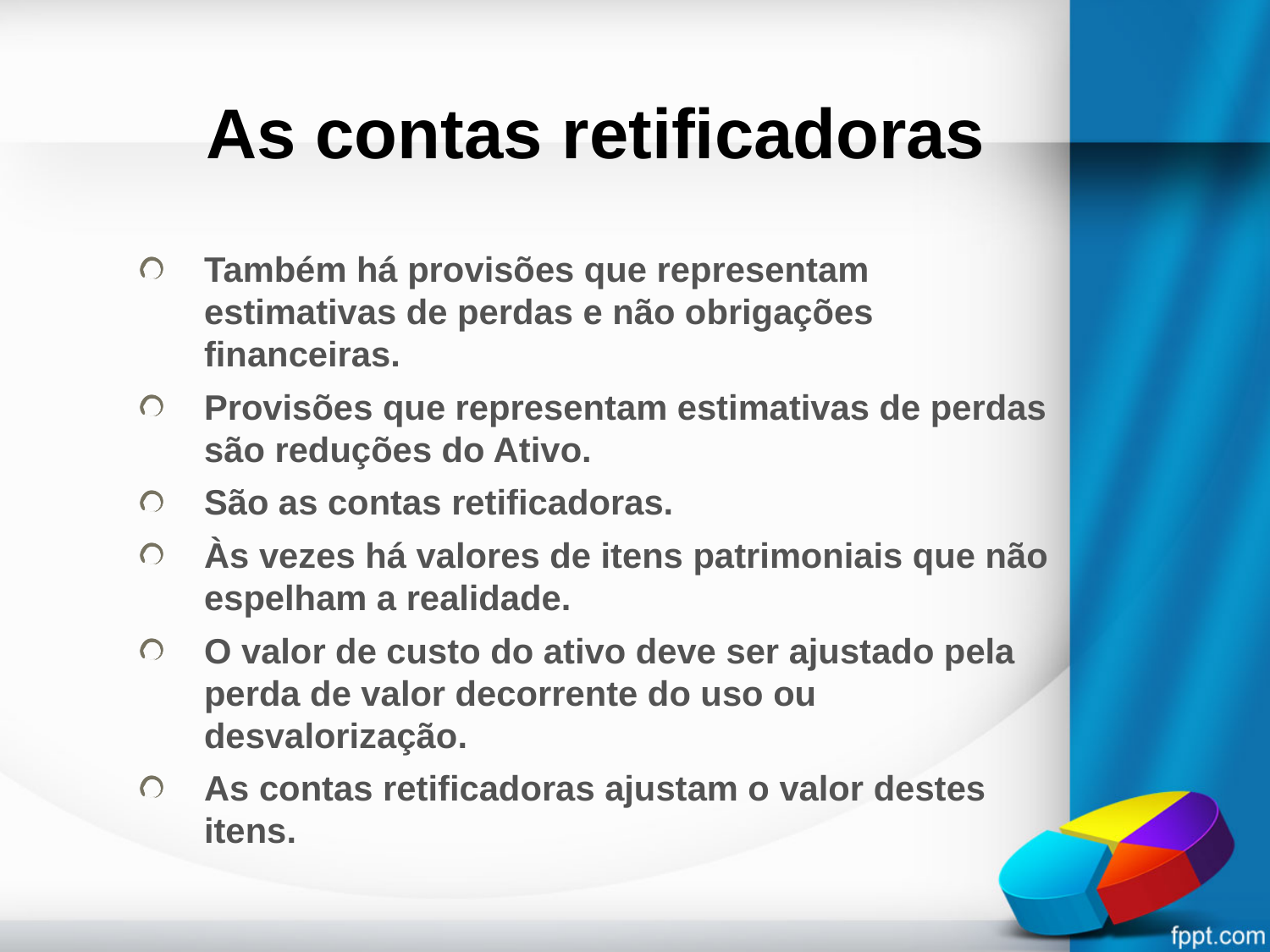

# As contas retificadoras
Também há provisões que representam estimativas de perdas e não obrigações financeiras.
Provisões que representam estimativas de perdas são reduções do Ativo.
São as contas retificadoras.
Às vezes há valores de itens patrimoniais que não espelham a realidade.
O valor de custo do ativo deve ser ajustado pela perda de valor decorrente do uso ou desvalorização.
As contas retificadoras ajustam o valor destes itens.